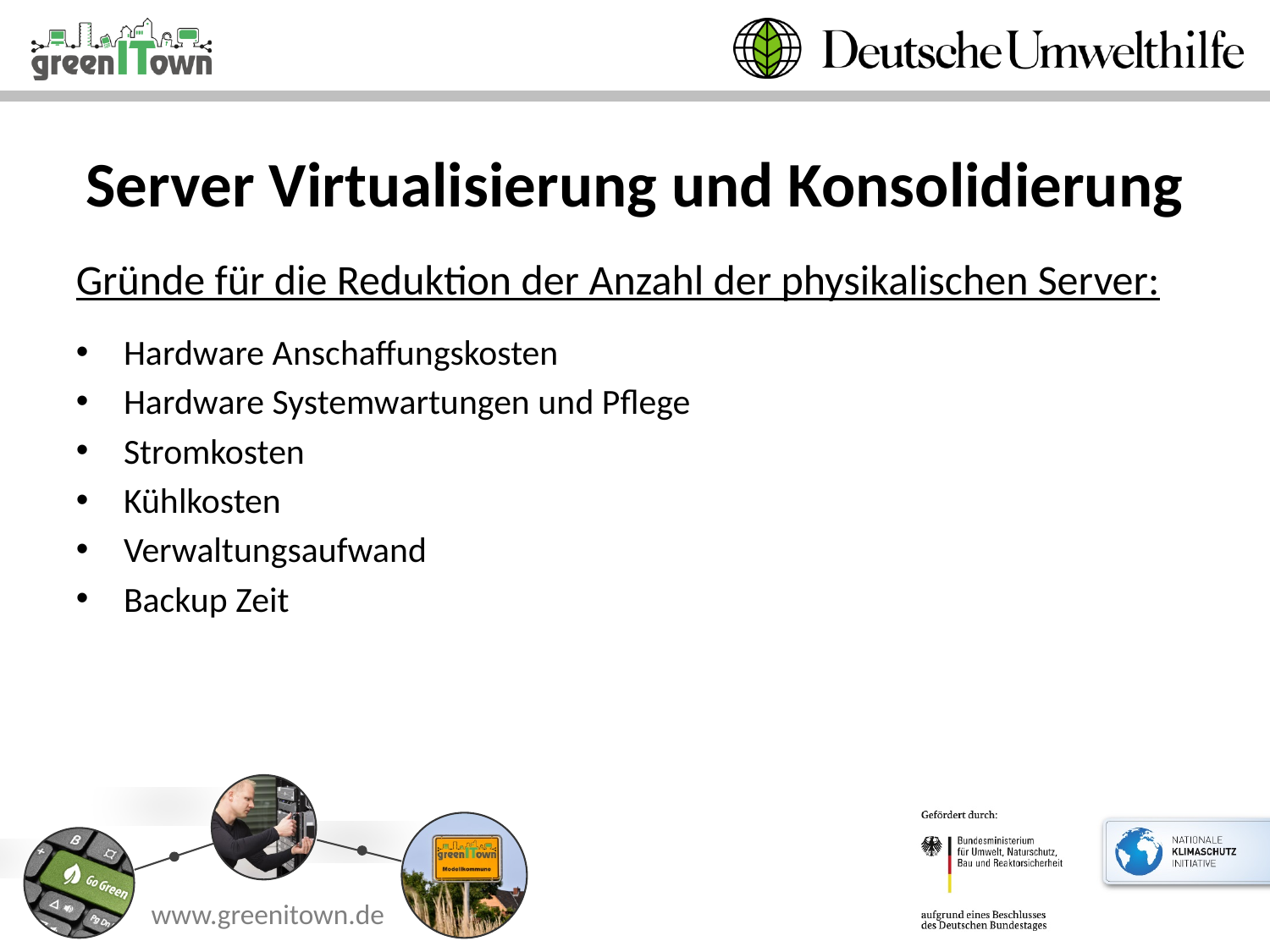

# Server Virtualisierung und Konsolidierung
Gründe für die Reduktion der Anzahl der physikalischen Server:

Hardware Anschaffungskosten
Hardware Systemwartungen und Pflege
Stromkosten
Kühlkosten
Verwaltungsaufwand
Backup Zeit